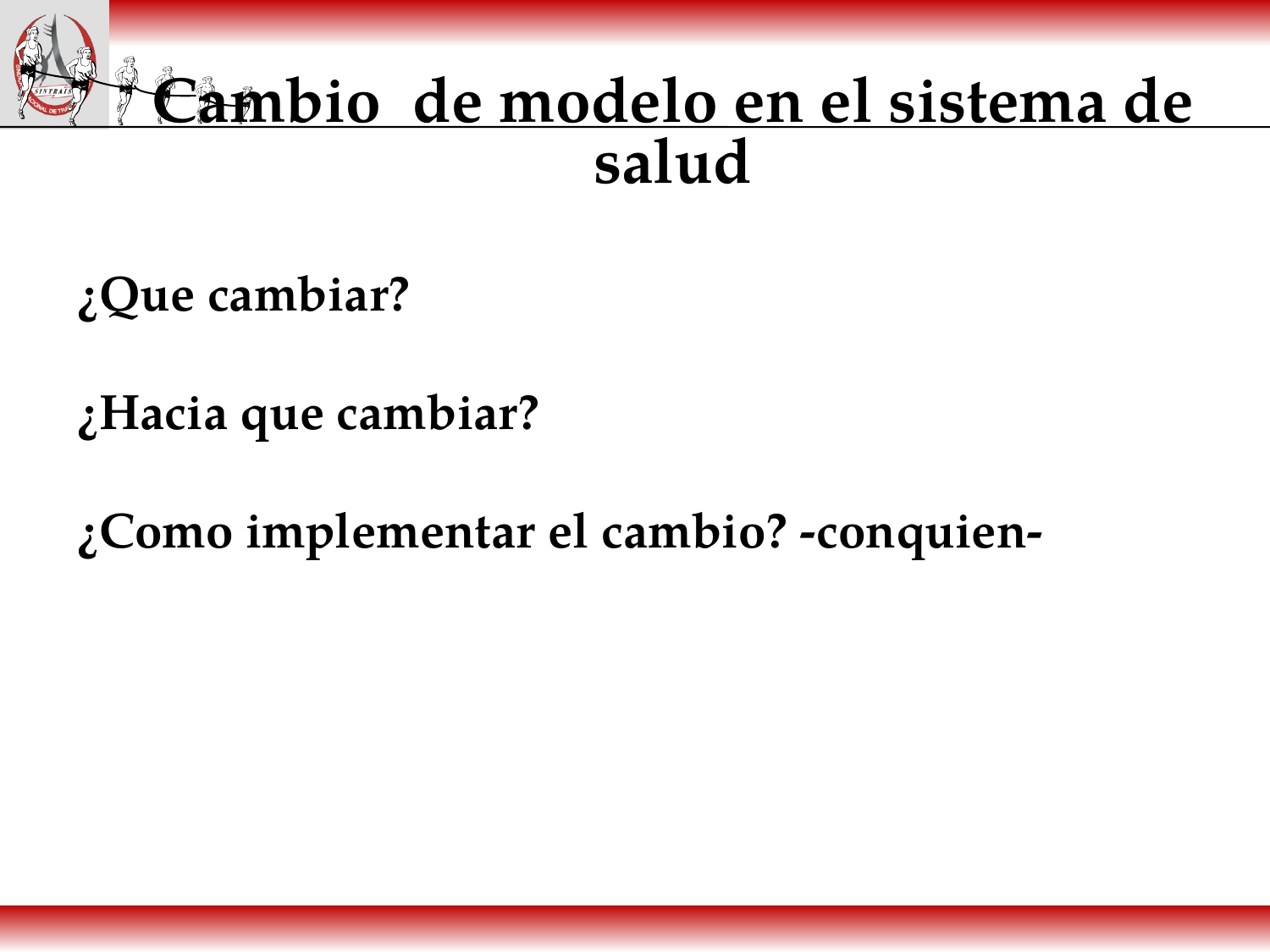

# Cambio  de modelo en el sistema de salud

¿Que cambiar?

¿Hacia que cambiar?

¿Como implementar el cambio? -conquien-